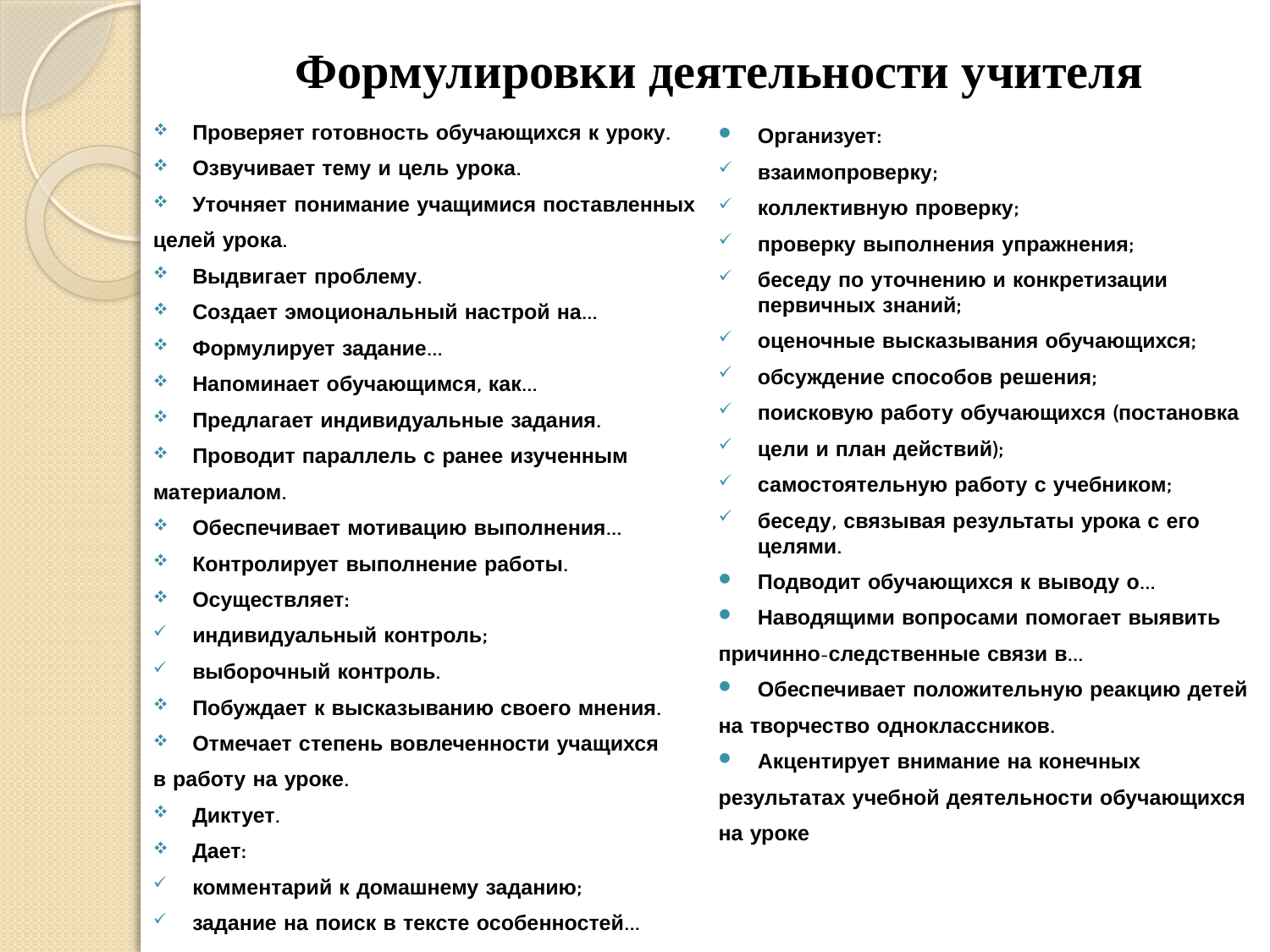

# Формулировки деятельности учителя
Проверяет готовность обучающихся к уроку.
Озвучивает тему и цель урока.
Уточняет понимание учащимися поставленных
целей урока.
Выдвигает проблему.
Создает эмоциональный настрой на...
Формулирует задание...
Напоминает обучающимся, как...
Предлагает индивидуальные задания.
Проводит параллель с ранее изученным
материалом.
Обеспечивает мотивацию выполнения...
Контролирует выполнение работы.
Осуществляет:
индивидуальный контроль;
выборочный контроль.
Побуждает к высказыванию своего мнения.
Отмечает степень вовлеченности учащихся
в работу на уроке.
Диктует.
Дает:
комментарий к домашнему заданию;
задание на поиск в тексте особенностей...

Организует:
взаимопроверку;
коллективную проверку;
проверку выполнения упражнения;
беседу по уточнению и конкретизации первичных знаний;
оценочные высказывания обучающихся;
обсуждение способов решения;
поисковую работу обучающихся (постановка
цели и план действий);
самостоятельную работу с учебником;
беседу, связывая результаты урока с его целями.
Подводит обучающихся к выводу о...
Наводящими вопросами помогает выявить
причинно-следственные связи в...
Обеспечивает положительную реакцию детей
на творчество одноклассников.
Акцентирует внимание на конечных
результатах учебной деятельности обучающихся
на уроке